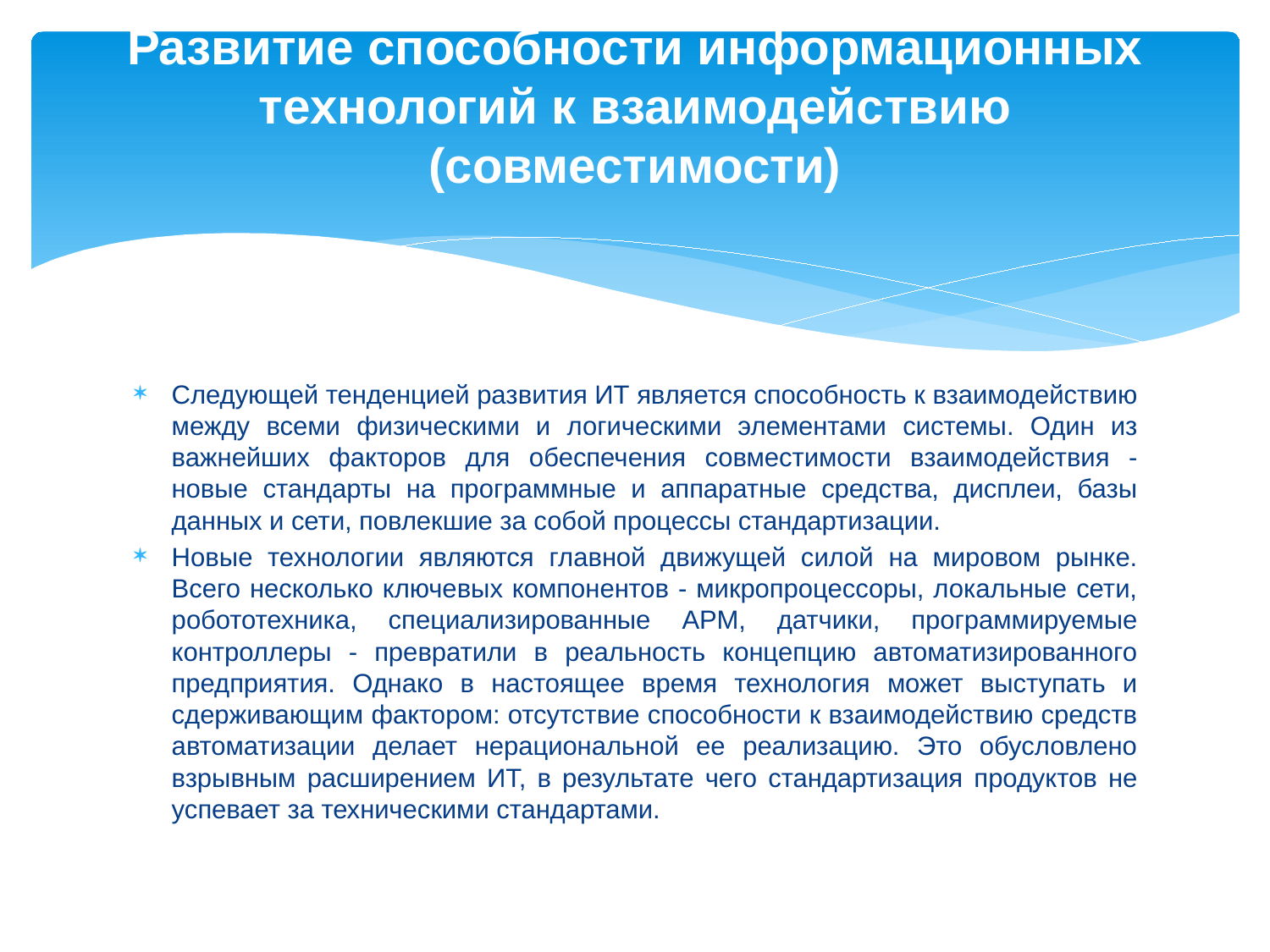

# Развитие способности информационных технологий к взаимодействию (совместимости)
Следующей тенденцией развития ИТ является способность к взаимодействию между всеми физическими и логическими элементами системы. Один из важнейших факторов для обеспечения совместимости взаимодействия - новые стандарты на программные и аппаратные средства, дисплеи, базы данных и сети, повлекшие за собой процессы стандартизации.
Новые технологии являются главной движущей силой на мировом рынке. Всего несколько ключевых компонентов - микропроцессоры, локальные сети, робототехника, специализированные АРМ, датчики, программируемые контроллеры - превратили в реальность концепцию автоматизированного предприятия. Однако в настоящее время технология может выступать и сдерживающим фактором: отсутствие способности к взаимодействию средств автоматизации делает нерациональной ее реализацию. Это обусловлено взрывным расширением ИТ, в результате чего стандартизация продуктов не успевает за техническими стандартами.